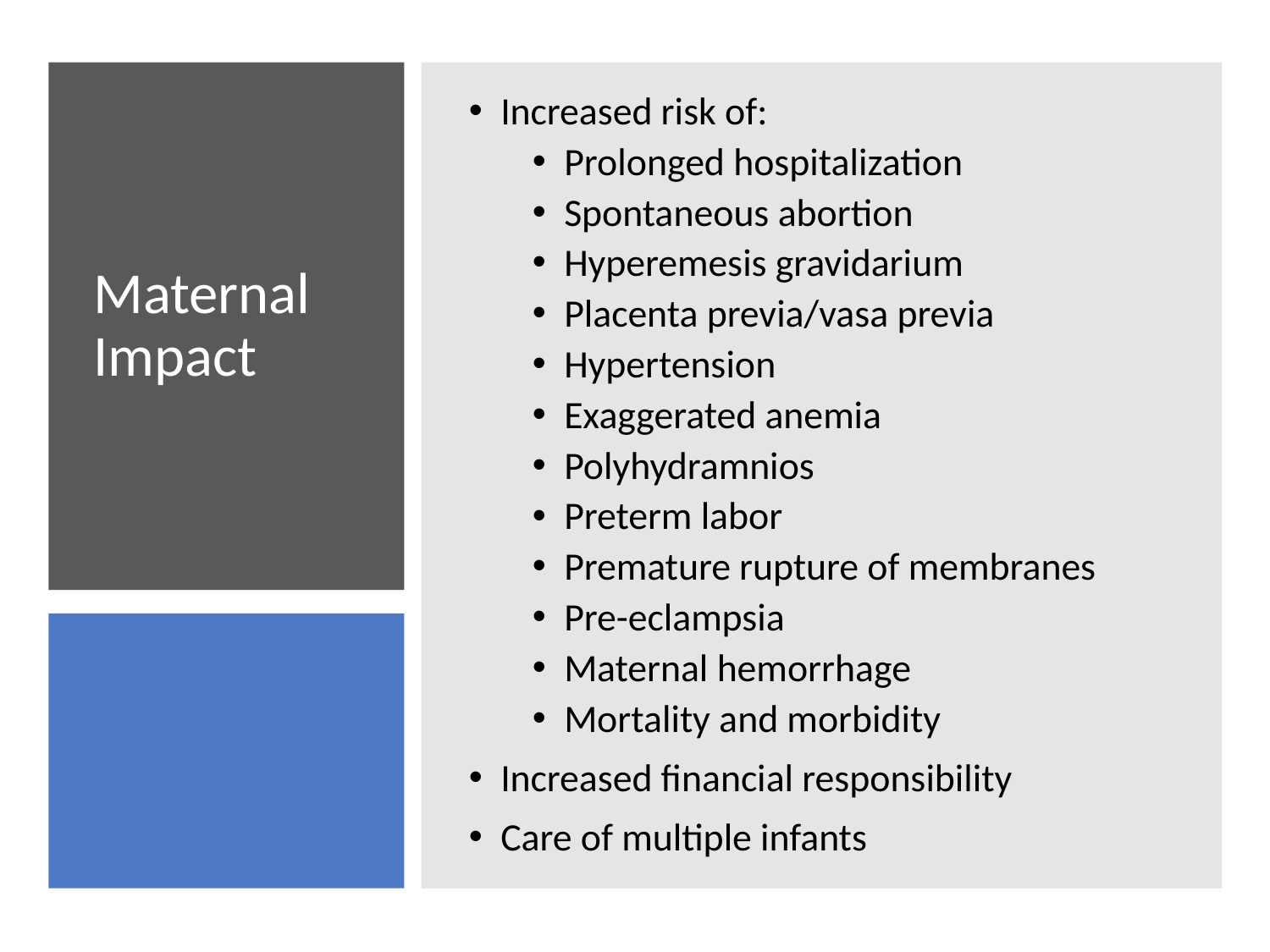

Increased risk of:
Prolonged hospitalization
Spontaneous abortion
Hyperemesis gravidarium
Placenta previa/vasa previa
Hypertension
Exaggerated anemia
Polyhydramnios
Preterm labor
Premature rupture of membranes
Pre-eclampsia
Maternal hemorrhage
Mortality and morbidity
Increased financial responsibility
Care of multiple infants
# Maternal Impact